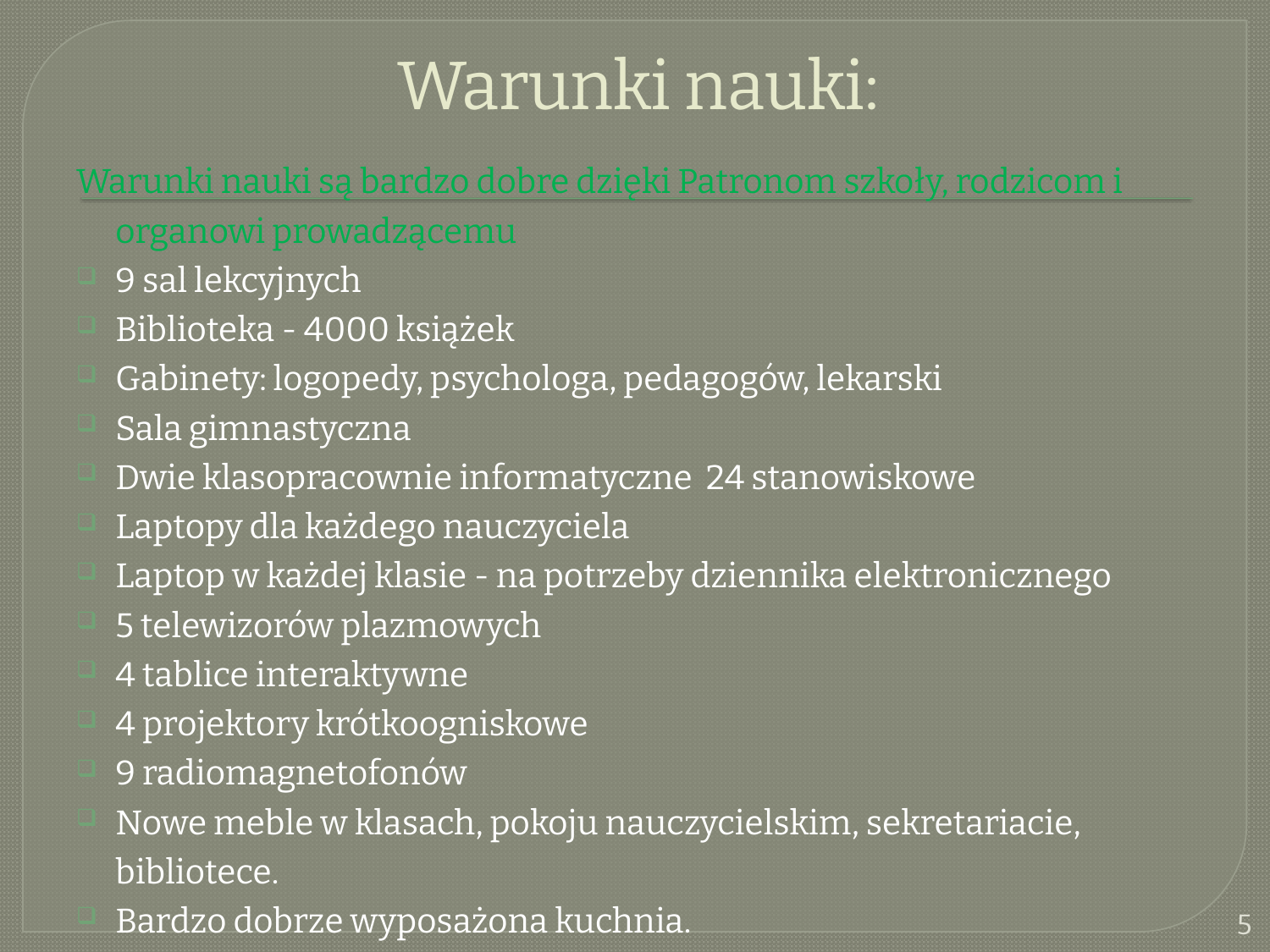

# Warunki nauki:
Warunki nauki są bardzo dobre dzięki Patronom szkoły, rodzicom i organowi prowadzącemu
9 sal lekcyjnych
Biblioteka - 4000 książek
Gabinety: logopedy, psychologa, pedagogów, lekarski
Sala gimnastyczna
Dwie klasopracownie informatyczne  24 stanowiskowe
Laptopy dla każdego nauczyciela
Laptop w każdej klasie - na potrzeby dziennika elektronicznego
5 telewizorów plazmowych
4 tablice interaktywne
4 projektory krótkoogniskowe
9 radiomagnetofonów
Nowe meble w klasach, pokoju nauczycielskim, sekretariacie, bibliotece.
Bardzo dobrze wyposażona kuchnia.

5